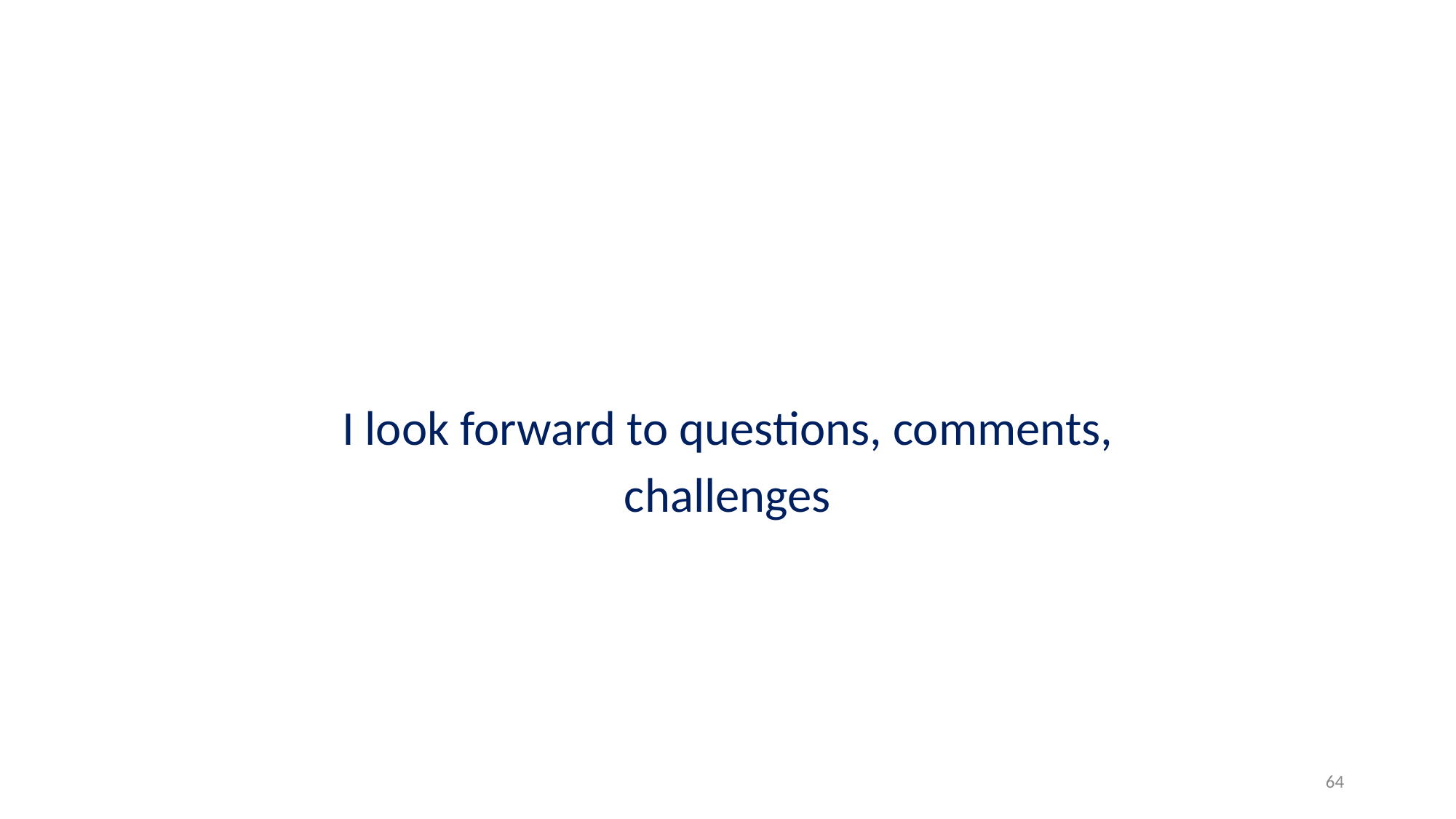

I look forward to questions, comments,
challenges
64